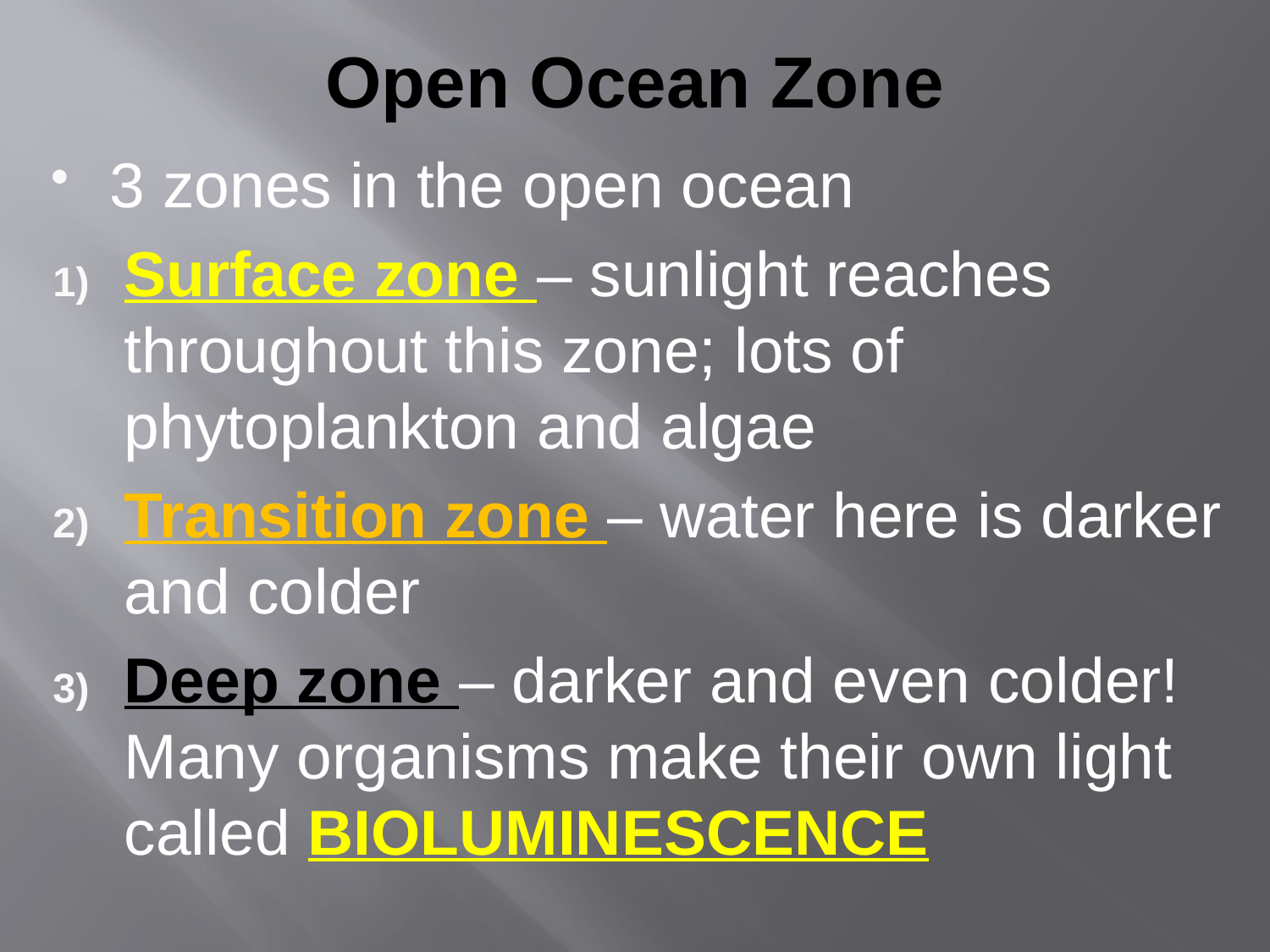

# Open Ocean Zone
3 zones in the open ocean
Surface zone – sunlight reaches throughout this zone; lots of phytoplankton and algae
Transition zone – water here is darker and colder
Deep zone – darker and even colder! Many organisms make their own light called BIOLUMINESCENCE